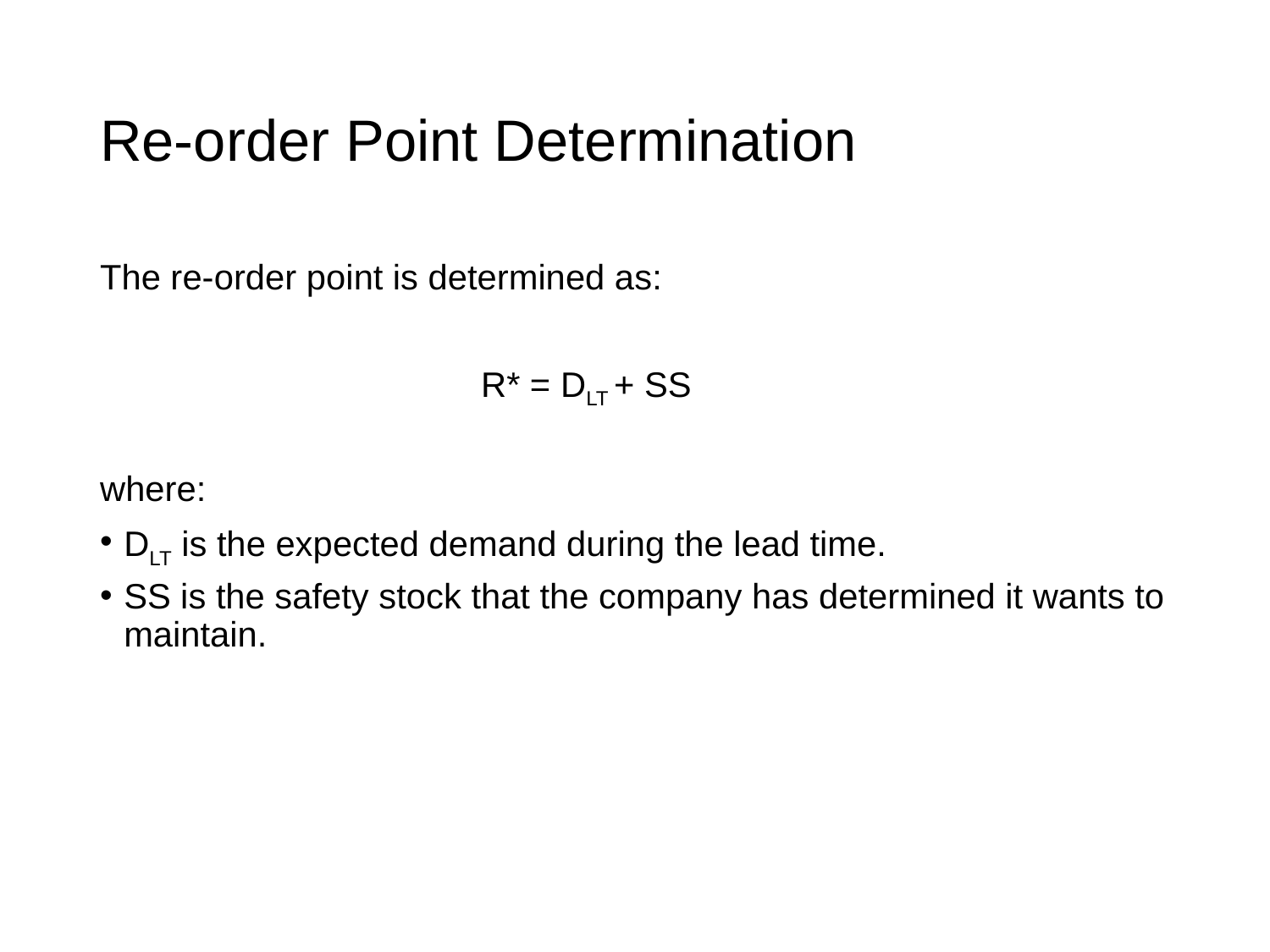

# Re-order Point Determination
The re-order point is determined as:

			R* = DLT + SS

where:
DLT is the expected demand during the lead time.
SS is the safety stock that the company has determined it wants to maintain.